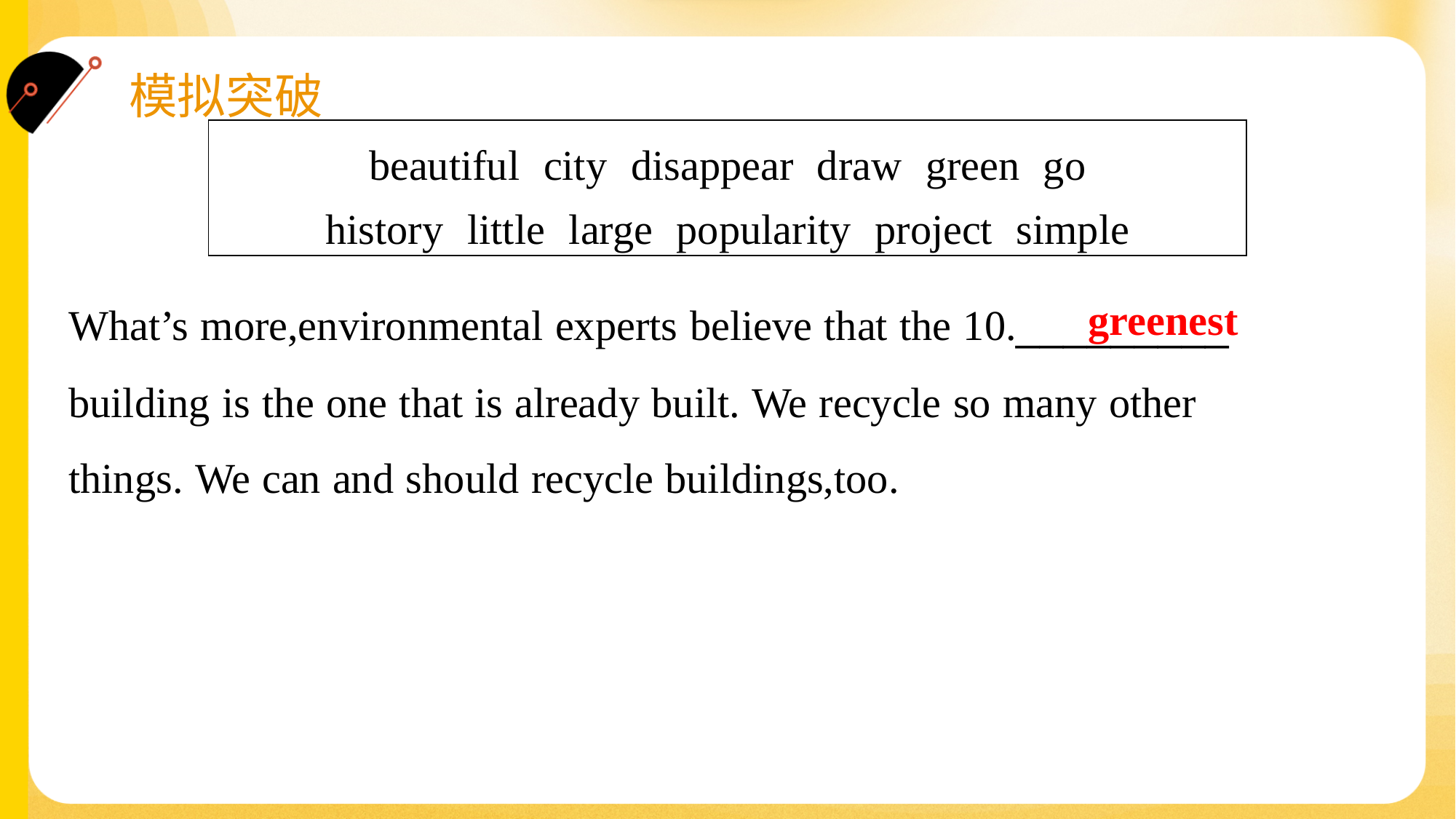

| beautiful city disappear draw green go history little large popularity project simple |
| --- |
greenest
What’s more,environmental experts believe that the 10._________
building is the one that is already built. We recycle so many other
things. We can and should recycle buildings,too.#1.1.4